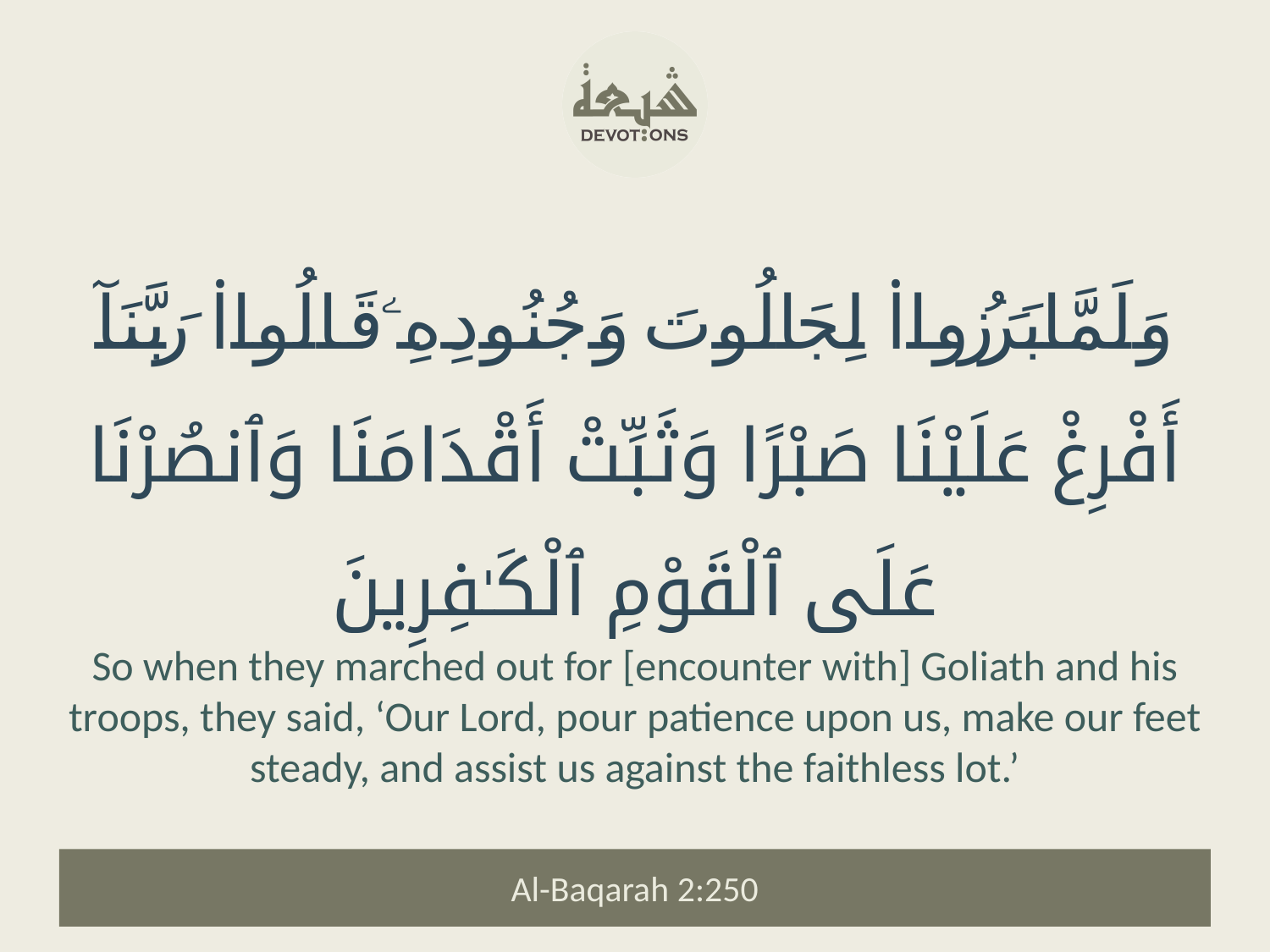

وَلَمَّا بَرَزُوا۟ لِجَالُوتَ وَجُنُودِهِۦ قَالُوا۟ رَبَّنَآ أَفْرِغْ عَلَيْنَا صَبْرًا وَثَبِّتْ أَقْدَامَنَا وَٱنصُرْنَا عَلَى ٱلْقَوْمِ ٱلْكَـٰفِرِينَ
So when they marched out for [encounter with] Goliath and his troops, they said, ‘Our Lord, pour patience upon us, make our feet steady, and assist us against the faithless lot.’
Al-Baqarah 2:250